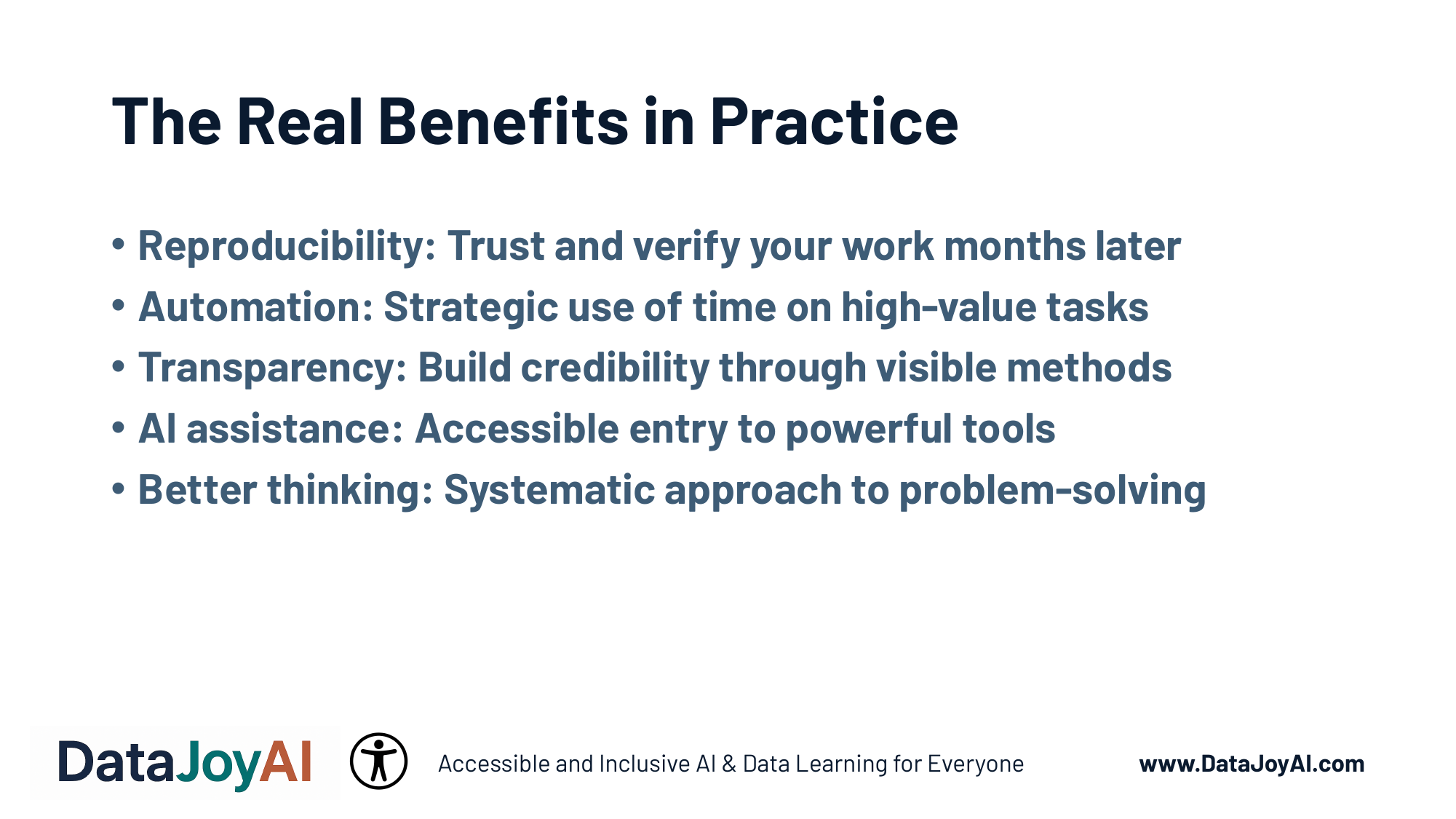

# The Real Benefits in Practice
Reproducibility: Trust and verify your work months later
Automation: Strategic use of time on high-value tasks
Transparency: Build credibility through visible methods
AI assistance: Accessible entry to powerful tools
Better thinking: Systematic approach to problem-solving